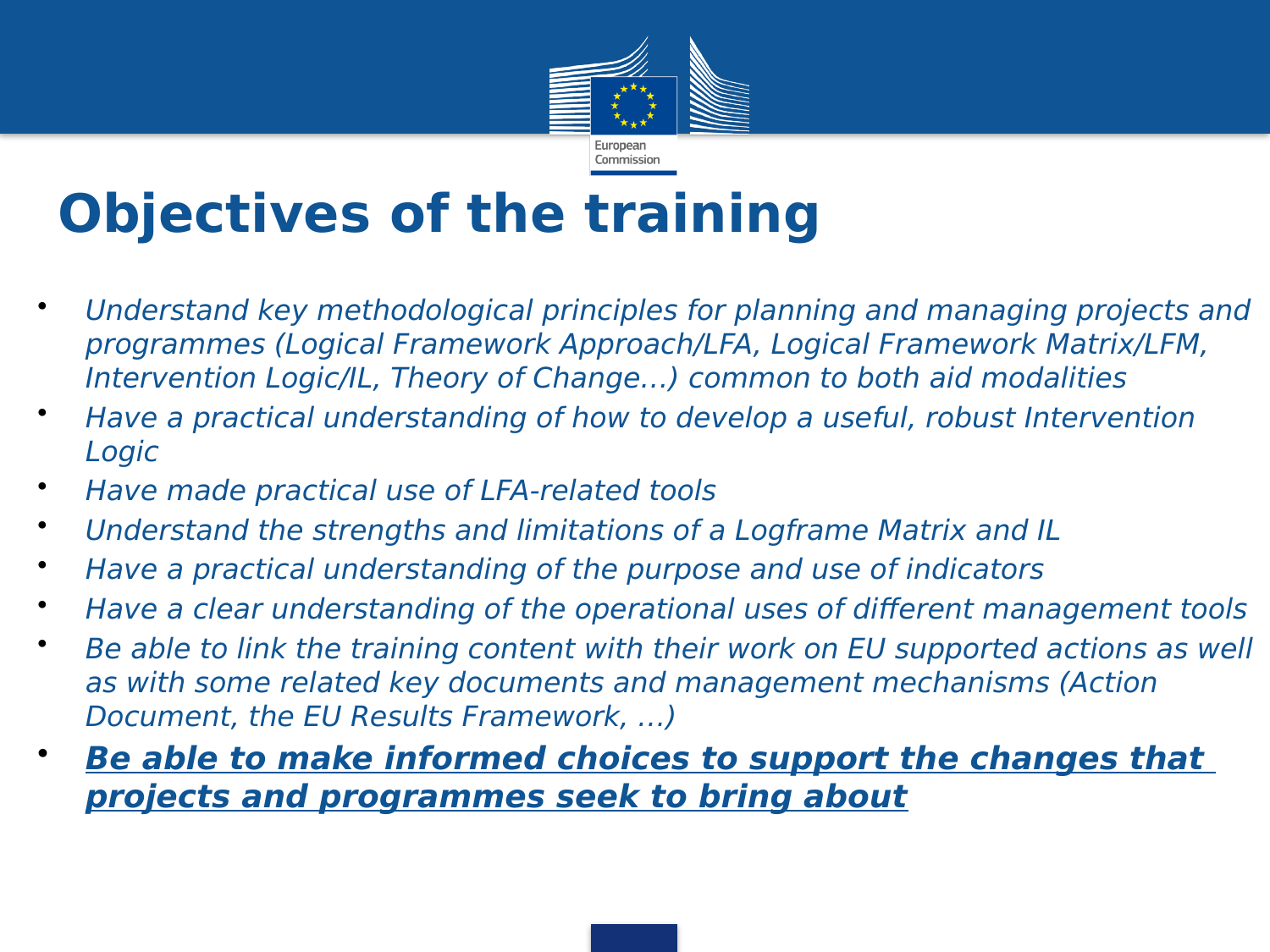

# Objectives of the training
Understand key methodological principles for planning and managing projects and programmes (Logical Framework Approach/LFA, Logical Framework Matrix/LFM, Intervention Logic/IL, Theory of Change…) common to both aid modalities
Have a practical understanding of how to develop a useful, robust Intervention Logic
Have made practical use of LFA-related tools
Understand the strengths and limitations of a Logframe Matrix and IL
Have a practical understanding of the purpose and use of indicators
Have a clear understanding of the operational uses of different management tools
Be able to link the training content with their work on EU supported actions as well as with some related key documents and management mechanisms (Action Document, the EU Results Framework, …)
Be able to make informed choices to support the changes that  projects and programmes seek to bring about